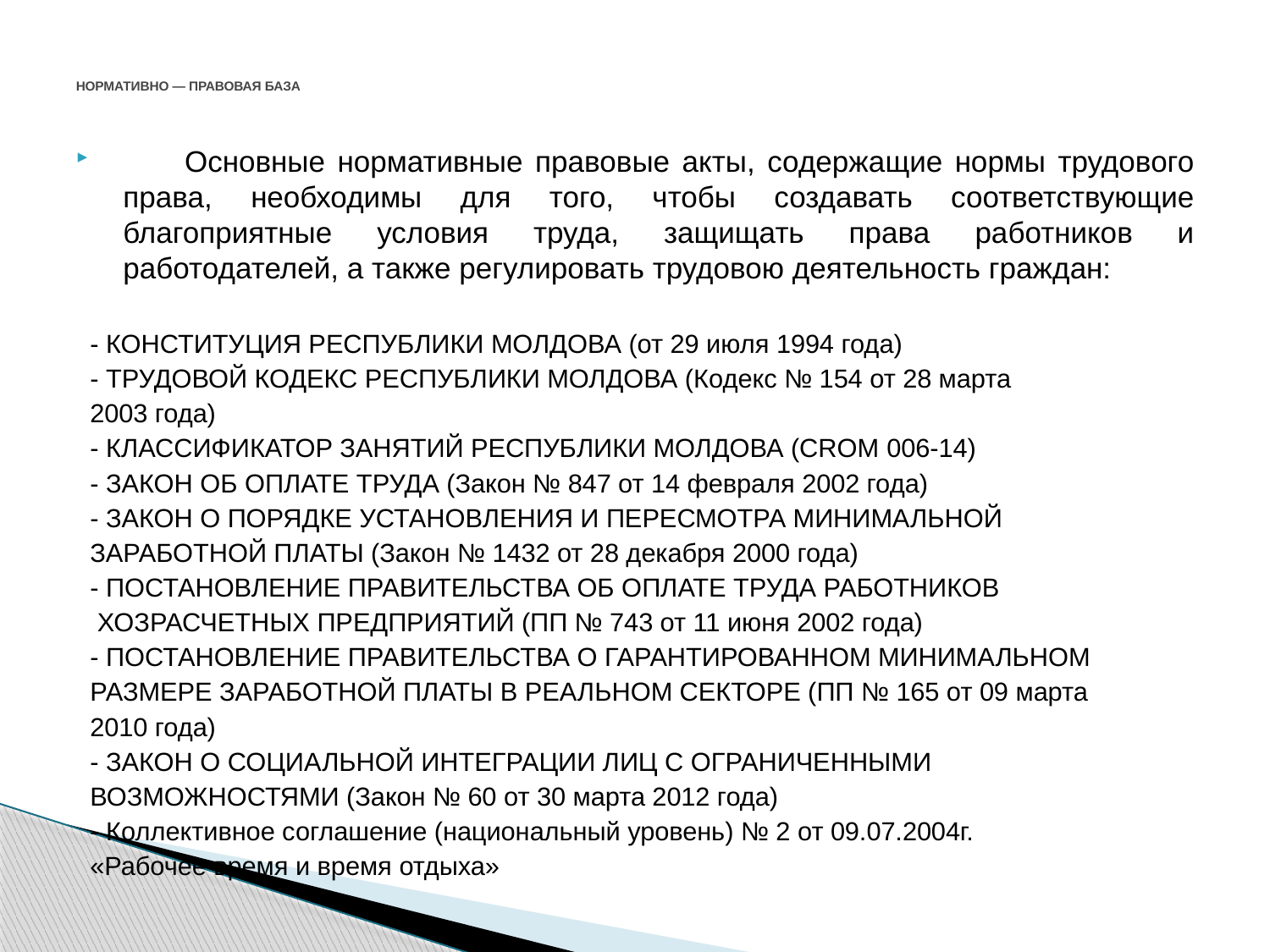

# НОРМАТИВНО — ПРАВОВАЯ БАЗА
     Основные нормативные правовые акты, содержащие нормы трудового права, необходимы для того, чтобы создавать соответствующие благоприятные условия труда, защищать права работников и работодателей, а также регулировать трудовою деятельность граждан:

- КОНСТИТУЦИЯ РЕСПУБЛИКИ МОЛДОВА (от 29 июля 1994 года)
- ТРУДОВОЙ КОДЕКС РЕСПУБЛИКИ МОЛДОВА (Кодекс № 154 от 28 марта
2003 года)
- КЛАССИФИКАТОР ЗАНЯТИЙ РЕСПУБЛИКИ МОЛДОВА (СROM 006-14)
- ЗАКОН ОБ ОПЛАТЕ ТРУДА (Закон № 847 от 14 февраля 2002 года)
- ЗАКОН О ПОРЯДКЕ УСТАНОВЛЕНИЯ И ПЕРЕСМОТРА МИНИМАЛЬНОЙ
ЗАРАБОТНОЙ ПЛАТЫ (Закон № 1432 от 28 декабря 2000 года)
- ПОСТАНОВЛЕНИЕ ПРАВИТЕЛЬСТВА ОБ ОПЛАТЕ ТРУДА РАБОТНИКОВ
 ХОЗРАСЧЕТНЫХ ПРЕДПРИЯТИЙ (ПП № 743 от 11 июня 2002 года)
- ПОСТАНОВЛЕНИЕ ПРАВИТЕЛЬСТВА О ГАРАНТИРОВАННОМ МИНИМАЛЬНОМ
РАЗМЕРЕ ЗАРАБОТНОЙ ПЛАТЫ В РЕАЛЬНОМ СЕКТОРЕ (ПП № 165 от 09 марта
2010 года)
- ЗАКОН О СОЦИАЛЬНОЙ ИНТЕГРАЦИИ ЛИЦ С ОГРАНИЧЕННЫМИ
ВОЗМОЖНОСТЯМИ (Закон № 60 от 30 марта 2012 года)
- Коллективное соглашение (национальный уровень) № 2 от 09.07.2004г.
«Рабочее время и время отдыха»